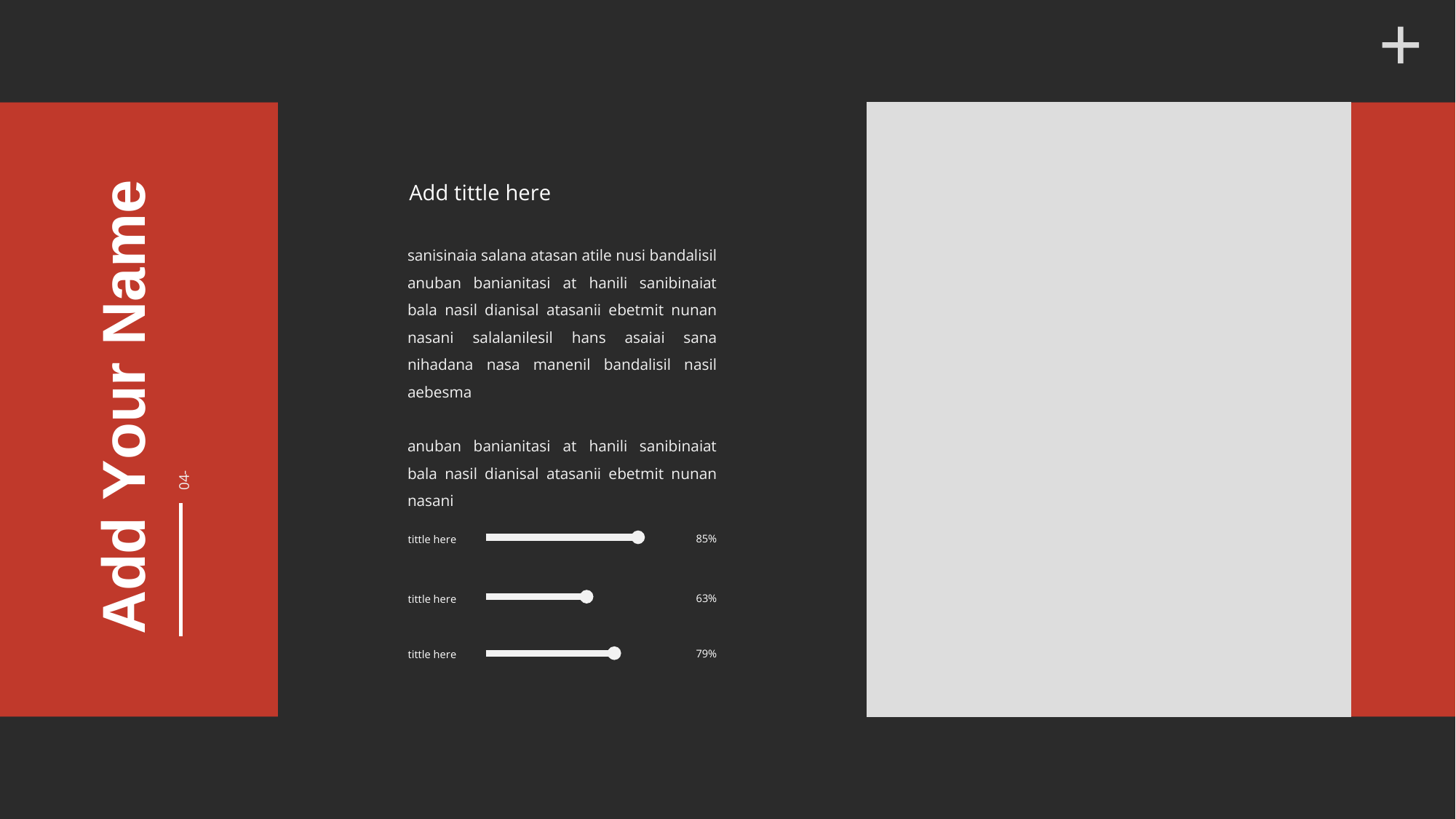

Add tittle here
sanisinaia salana atasan atile nusi bandalisil anuban banianitasi at hanili sanibinaiat bala nasil dianisal atasanii ebetmit nunan nasani salalanilesil hans asaiai sana nihadana nasa manenil bandalisil nasil aebesma

anuban banianitasi at hanili sanibinaiat bala nasil dianisal atasanii ebetmit nunan nasani
Add Your Name
04-
85%
tittle here
63%
tittle here
79%
tittle here